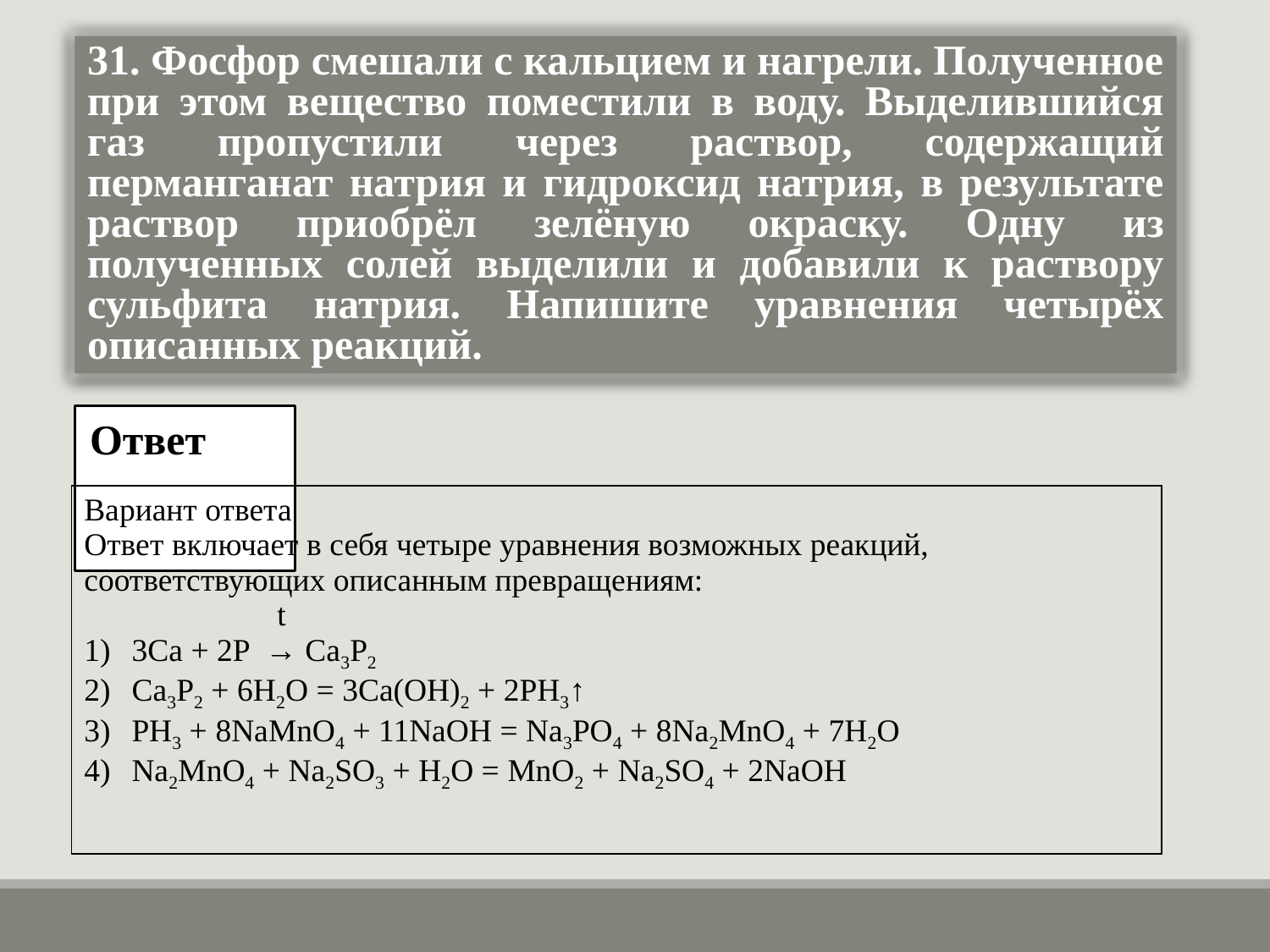

31. Фосфор смешали с кальцием и нагрели. Полученное при этом вещество поместили в воду. Выделившийся газ пропустили через раствор, содержащий перманганат натрия и гидроксид натрия, в результате раствор приобрёл зелёную окраску. Одну из полученных солей выделили и добавили к раствору сульфита натрия. Напишите уравнения четырёх описанных реакций.
Ответ
| Вариант ответа Ответ включает в себя четыре уравнения возможных реакций, соответствующих описанным превращениям: t 3Ca + 2P → Ca3P2 Ca3P2 + 6H2O = 3Ca(OH)2 + 2PH3↑ PH3 + 8NaMnO4 + 11NaOH = Na3PO4 + 8Na2MnO4 + 7H2O Na2MnO4 + Na2SO3 + H2O = MnO2 + Na2SO4 + 2NaOH |
| --- |